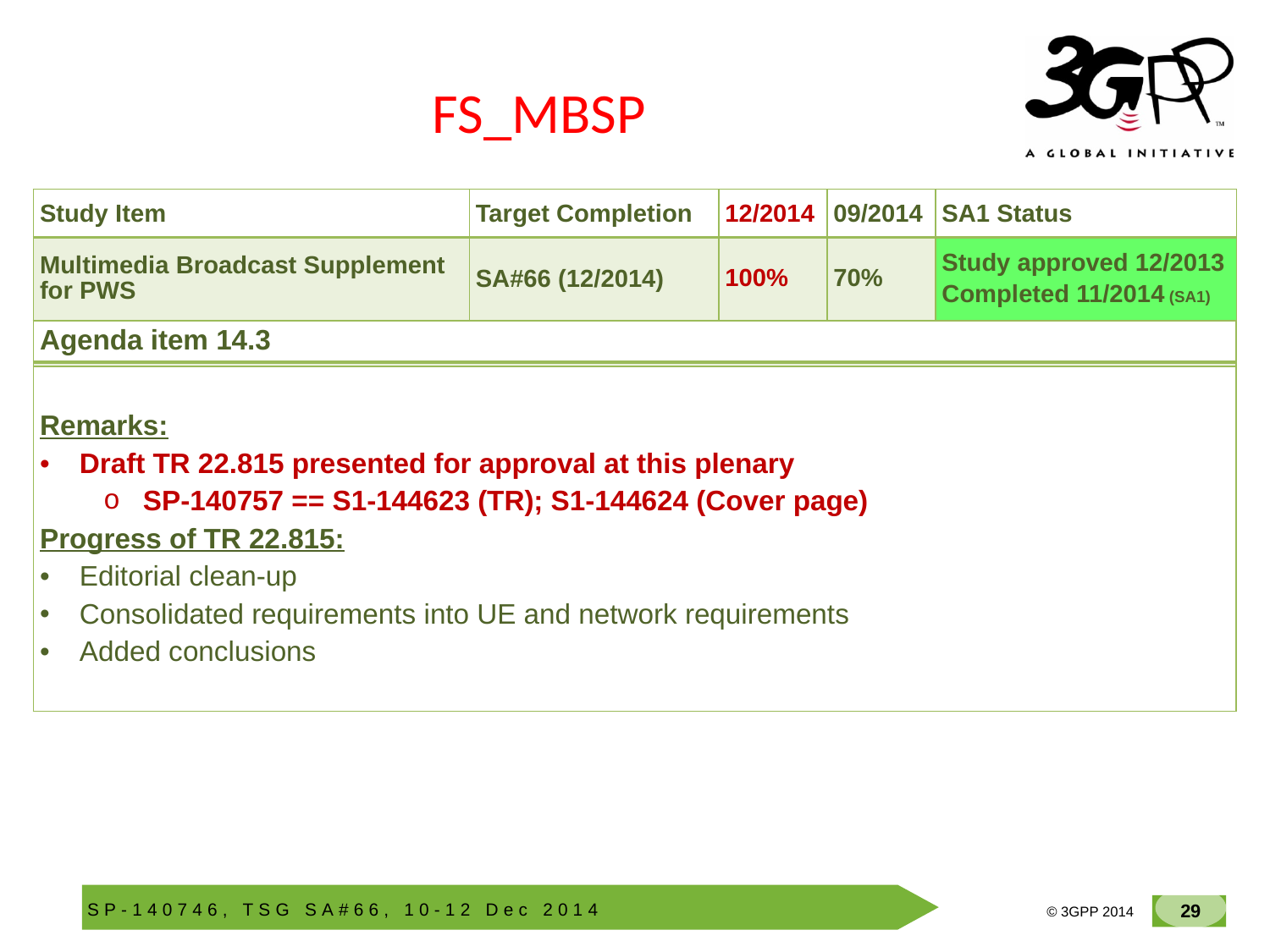

# FS_MBSP
| Study Item | Target Completion | 12/2014 | 09/2014 | SA1 Status |
| --- | --- | --- | --- | --- |
| Multimedia Broadcast Supplement for PWS | SA#66 (12/2014) | 100% | 70% | Study approved 12/2013 Completed 11/2014 (SA1) |
| Agenda item 14.3 |
| --- |
|  |
| Remarks: Draft TR 22.815 presented for approval at this plenary SP-140757 == S1-144623 (TR); S1-144624 (Cover page) Progress of TR 22.815: Editorial clean-up Consolidated requirements into UE and network requirements Added conclusions |